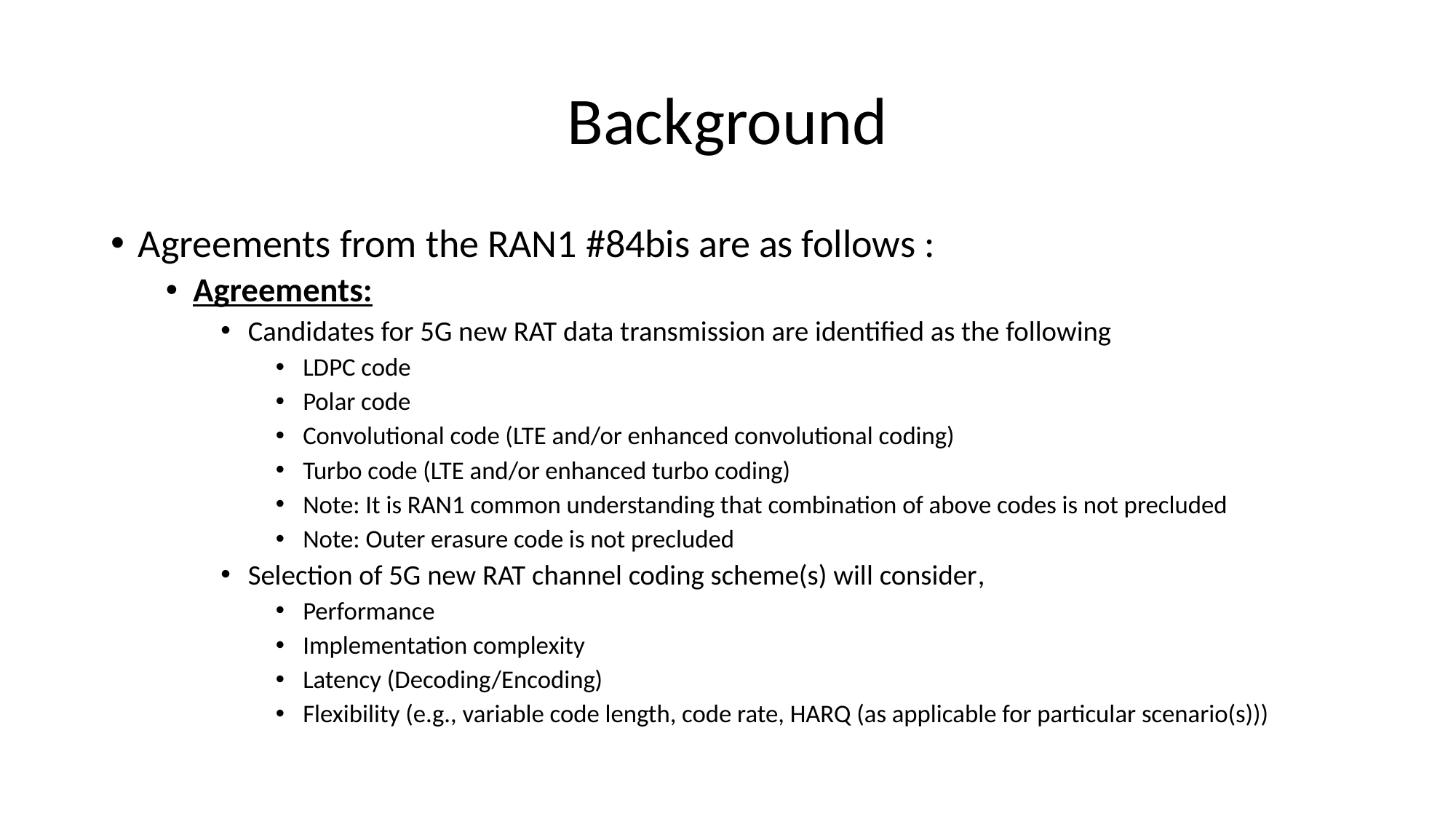

# Background
Agreements from the RAN1 #84bis are as follows :
Agreements:
Candidates for 5G new RAT data transmission are identified as the following
LDPC code
Polar code
Convolutional code (LTE and/or enhanced convolutional coding)
Turbo code (LTE and/or enhanced turbo coding)
Note: It is RAN1 common understanding that combination of above codes is not precluded
Note: Outer erasure code is not precluded
Selection of 5G new RAT channel coding scheme(s) will consider,
Performance
Implementation complexity
Latency (Decoding/Encoding)
Flexibility (e.g., variable code length, code rate, HARQ (as applicable for particular scenario(s)))